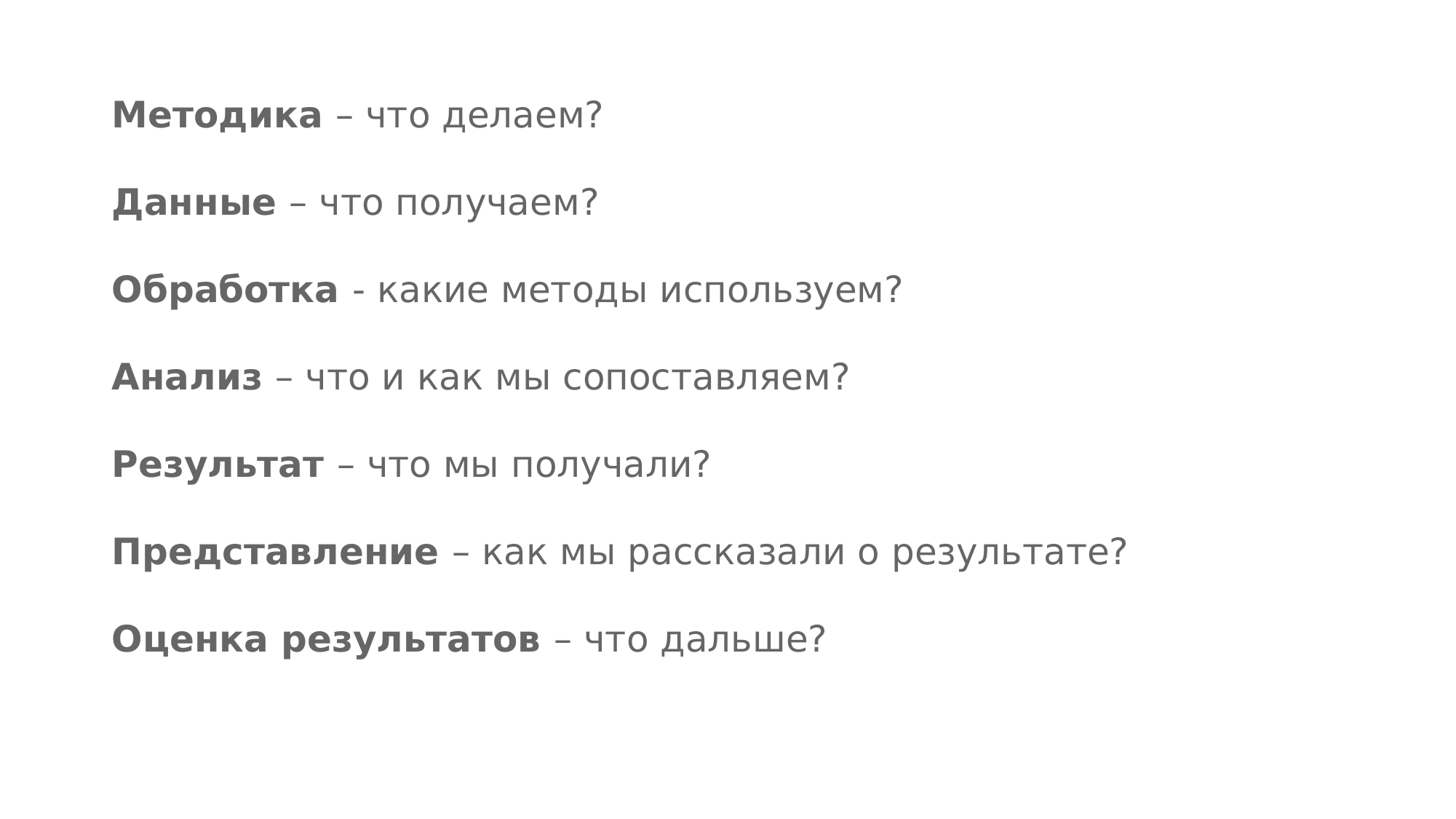

Методика – что делаем?

Данные – что получаем?

Обработка - какие методы используем?

Анализ – что и как мы сопоставляем?

Результат – что мы получали?

Представление – как мы рассказали о результате?

Оценка результатов – что дальше?